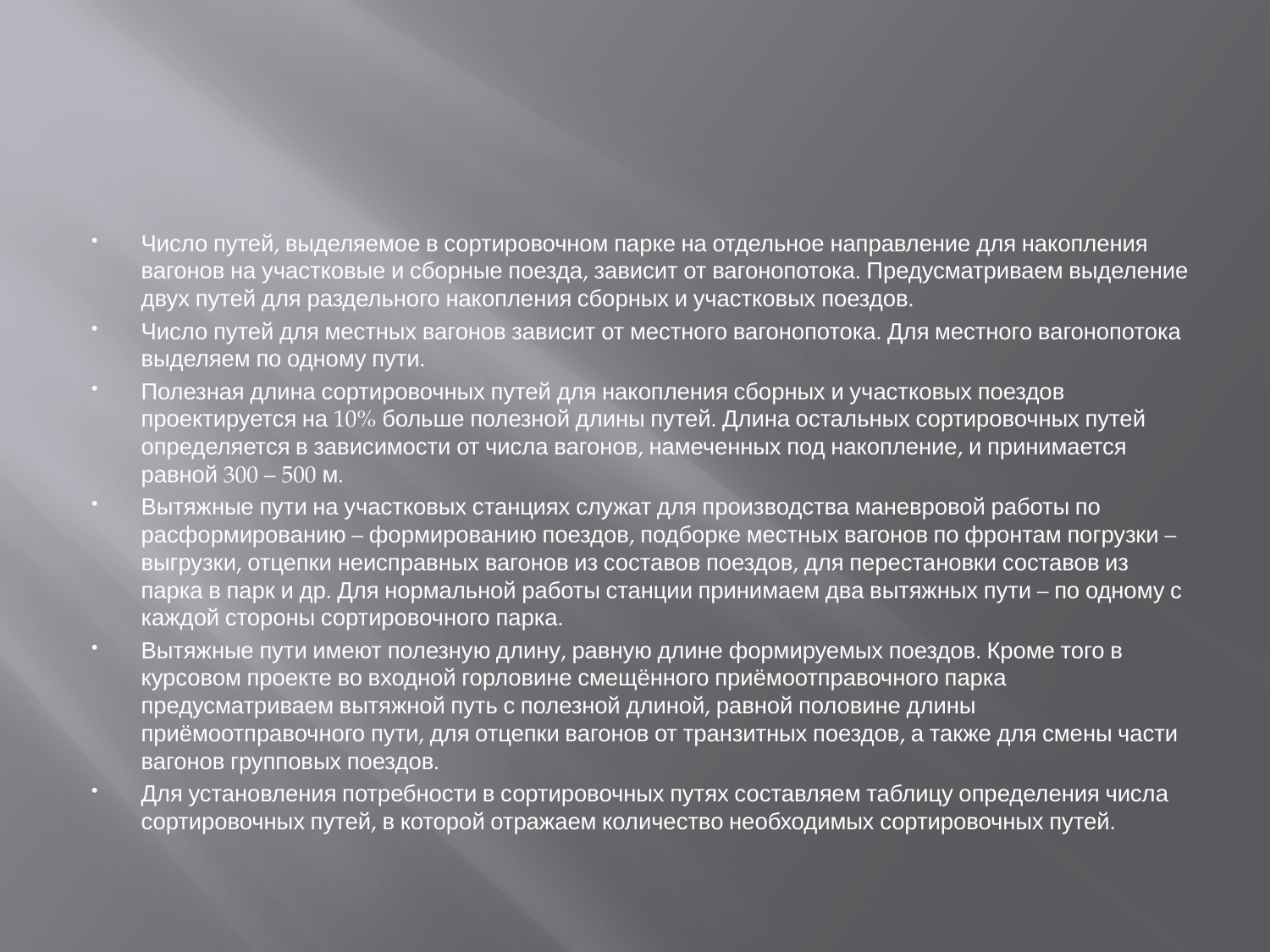

#
Число путей, выделяемое в сортировочном парке на отдельное направление для накопления вагонов на участковые и сборные поезда, зависит от вагонопотока. Предусматриваем выделение двух путей для раздельного накопления сборных и участковых поездов.
Число путей для местных вагонов зависит от местного вагонопотока. Для местного вагонопотока выделяем по одному пути.
Полезная длина сортировочных путей для накопления сборных и участковых поездов проектируется на 10% больше полезной длины путей. Длина остальных сортировочных путей определяется в зависимости от числа вагонов, намеченных под накопление, и принимается равной 300 – 500 м.
Вытяжные пути на участковых станциях служат для производства маневровой работы по расформированию – формированию поездов, подборке местных вагонов по фронтам погрузки – выгрузки, отцепки неисправных вагонов из составов поездов, для перестановки составов из парка в парк и др. Для нормальной работы станции принимаем два вытяжных пути – по одному с каждой стороны сортировочного парка.
Вытяжные пути имеют полезную длину, равную длине формируемых поездов. Кроме того в курсовом проекте во входной горловине смещённого приёмоотправочного парка предусматриваем вытяжной путь с полезной длиной, равной половине длины приёмоотправочного пути, для отцепки вагонов от транзитных поездов, а также для смены части вагонов групповых поездов.
Для установления потребности в сортировочных путях составляем таблицу определения числа сортировочных путей, в которой отражаем количество необходимых сортировочных путей.